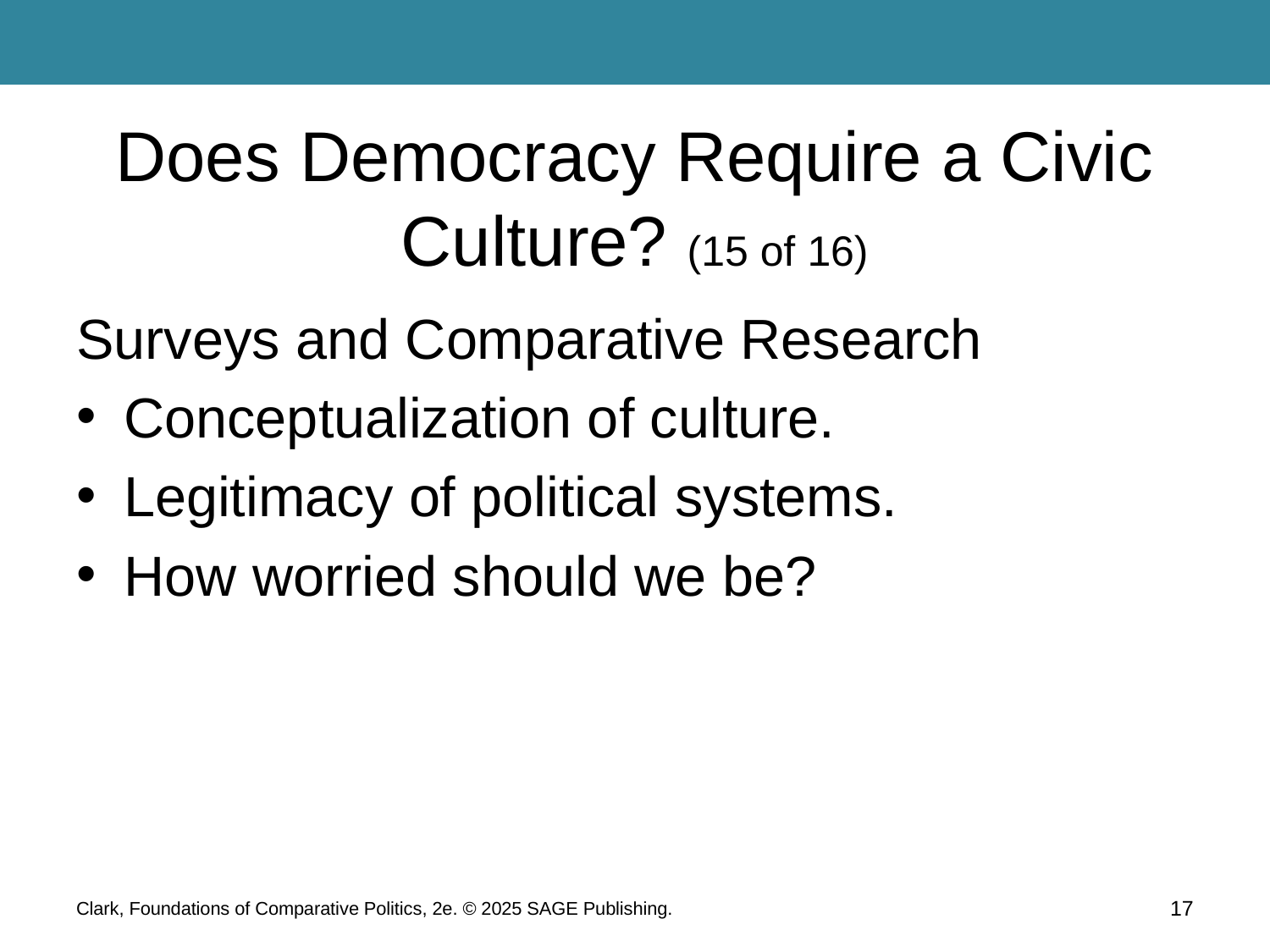

# Does Democracy Require a Civic Culture? (15 of 16)
Surveys and Comparative Research
Conceptualization of culture.
Legitimacy of political systems.
How worried should we be?

Clark, Foundations of Comparative Politics, 2e. © 2025 SAGE Publishing.
17